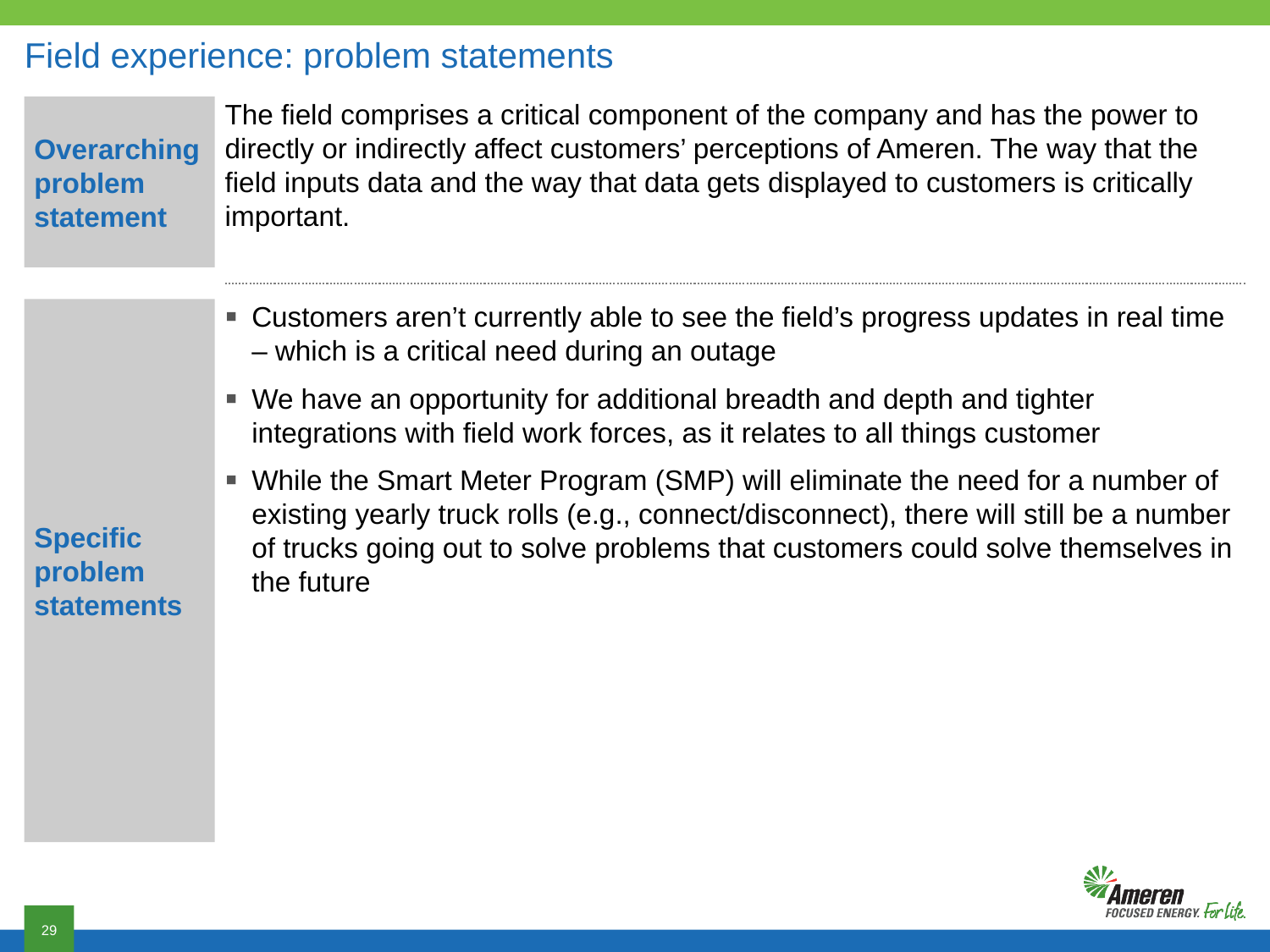

# Field experience: problem statements
Overarching
problem statement
The field comprises a critical component of the company and has the power to directly or indirectly affect customers’ perceptions of Ameren. The way that the field inputs data and the way that data gets displayed to customers is critically important.
Customers aren’t currently able to see the field’s progress updates in real time – which is a critical need during an outage
We have an opportunity for additional breadth and depth and tighter integrations with field work forces, as it relates to all things customer
While the Smart Meter Program (SMP) will eliminate the need for a number of existing yearly truck rolls (e.g., connect/disconnect), there will still be a number of trucks going out to solve problems that customers could solve themselves in the future
Specific problem statements